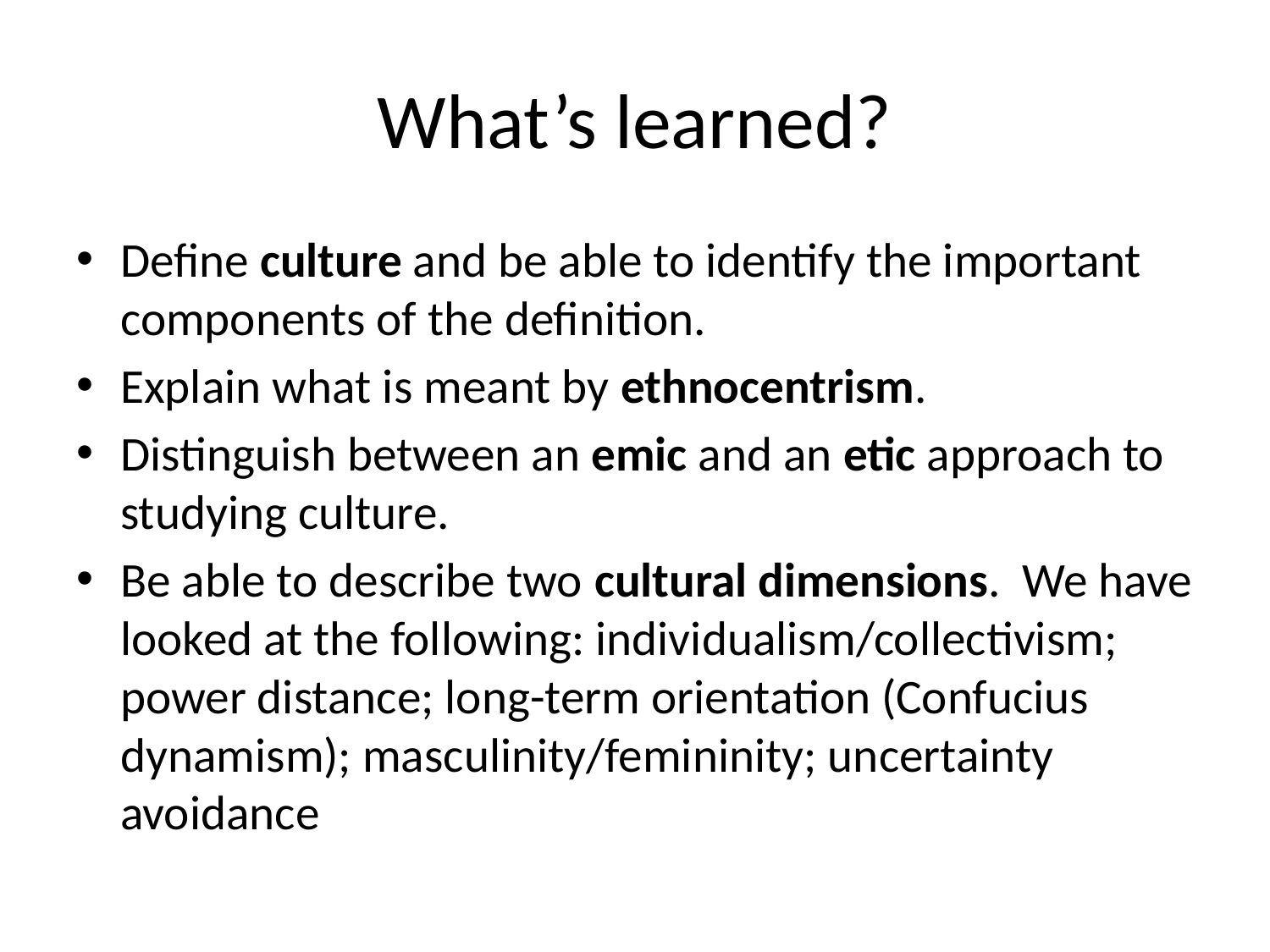

# What’s learned?
Define culture and be able to identify the important components of the definition.
Explain what is meant by ethnocentrism.
Distinguish between an emic and an etic approach to studying culture.
Be able to describe two cultural dimensions.  We have looked at the following: individualism/collectivism; power distance; long-term orientation (Confucius dynamism); masculinity/femininity; uncertainty avoidance